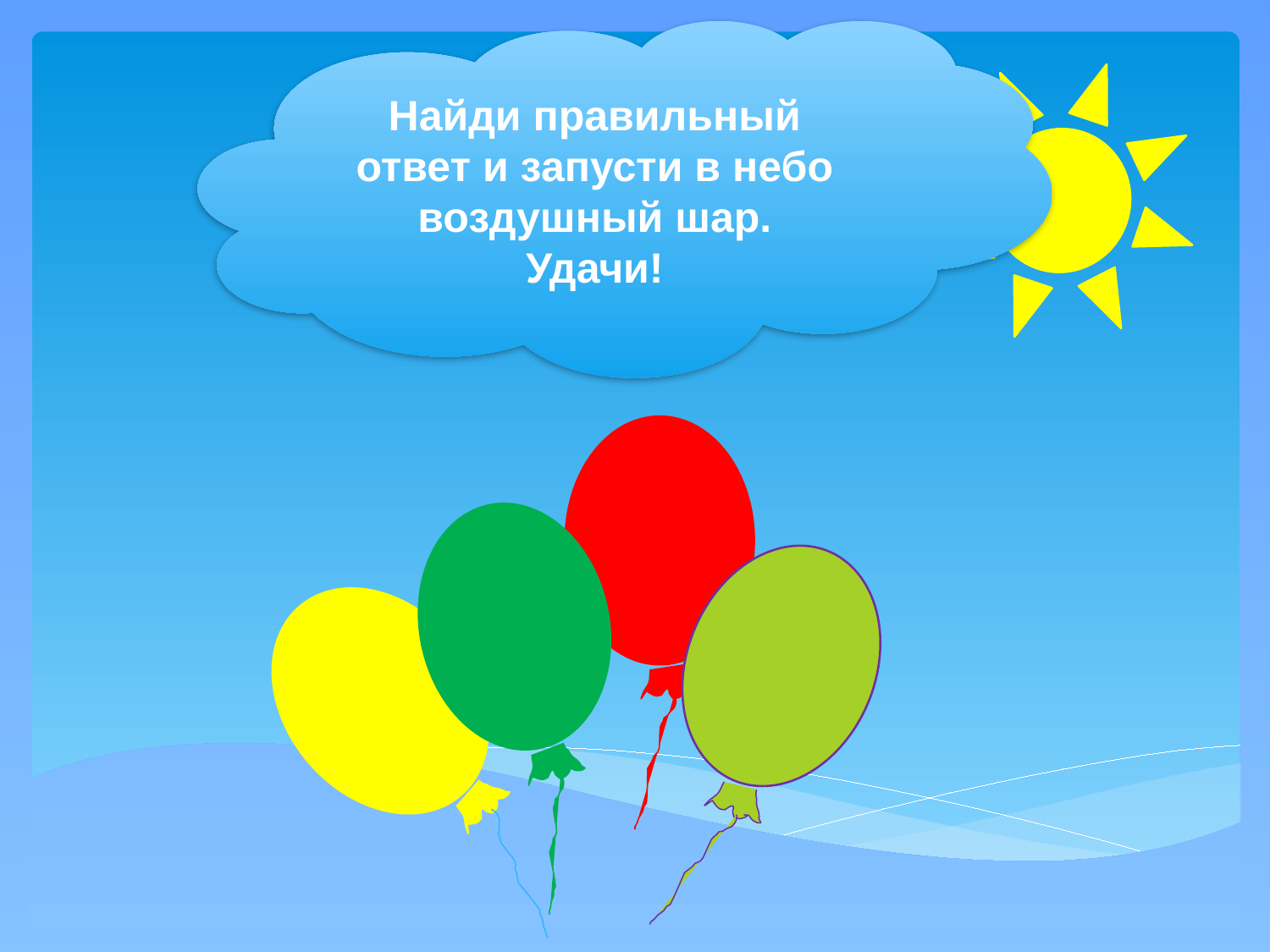

Найди правильный ответ и запусти в небо воздушный шар.
Удачи!

#